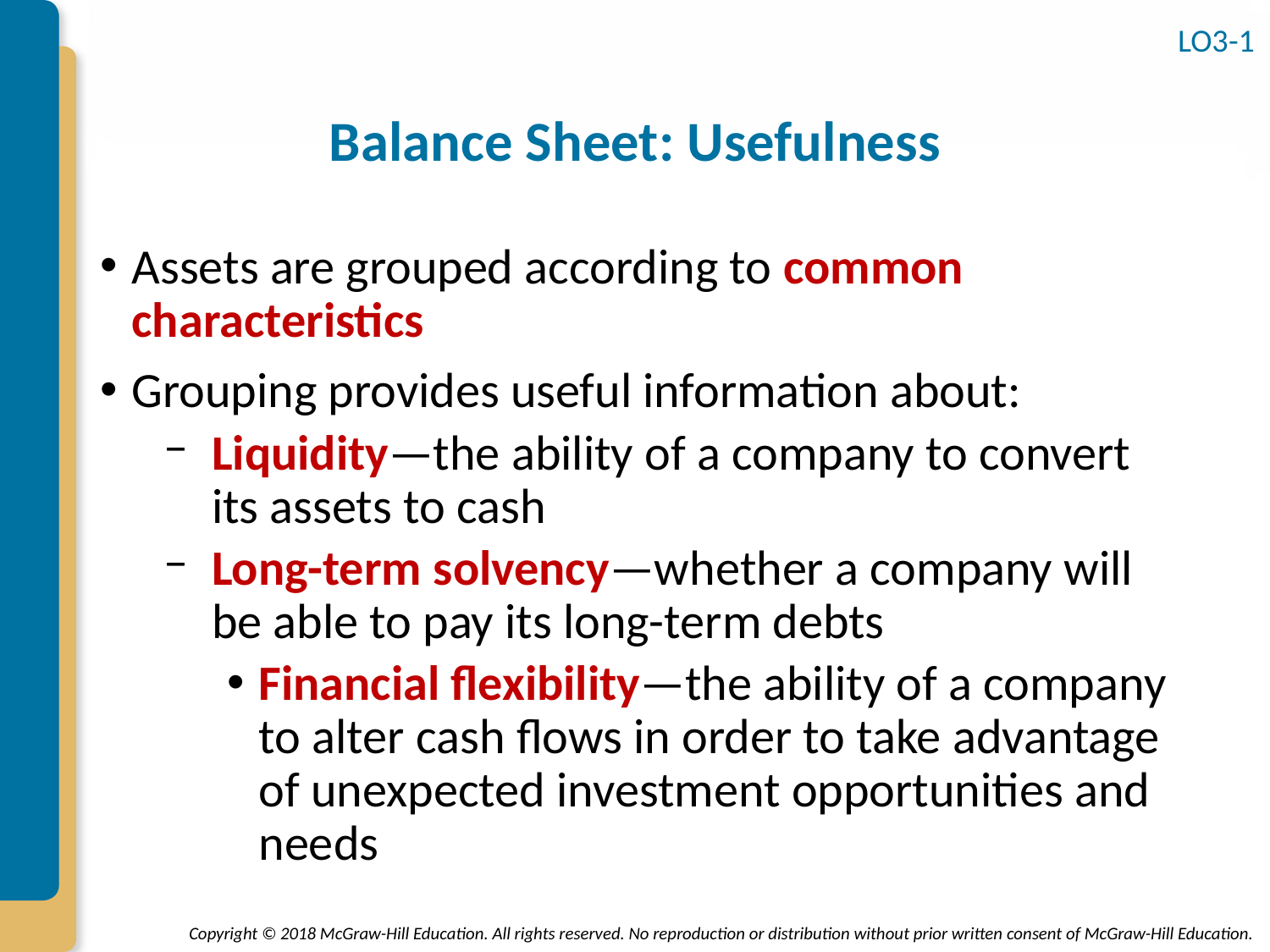

LO3-1
# Balance Sheet: Usefulness
Assets are grouped according to common characteristics
Grouping provides useful information about:
Liquidity—the ability of a company to convert its assets to cash
Long-term solvency—whether a company will be able to pay its long-term debts
Financial flexibility—the ability of a company to alter cash flows in order to take advantage of unexpected investment opportunities and needs